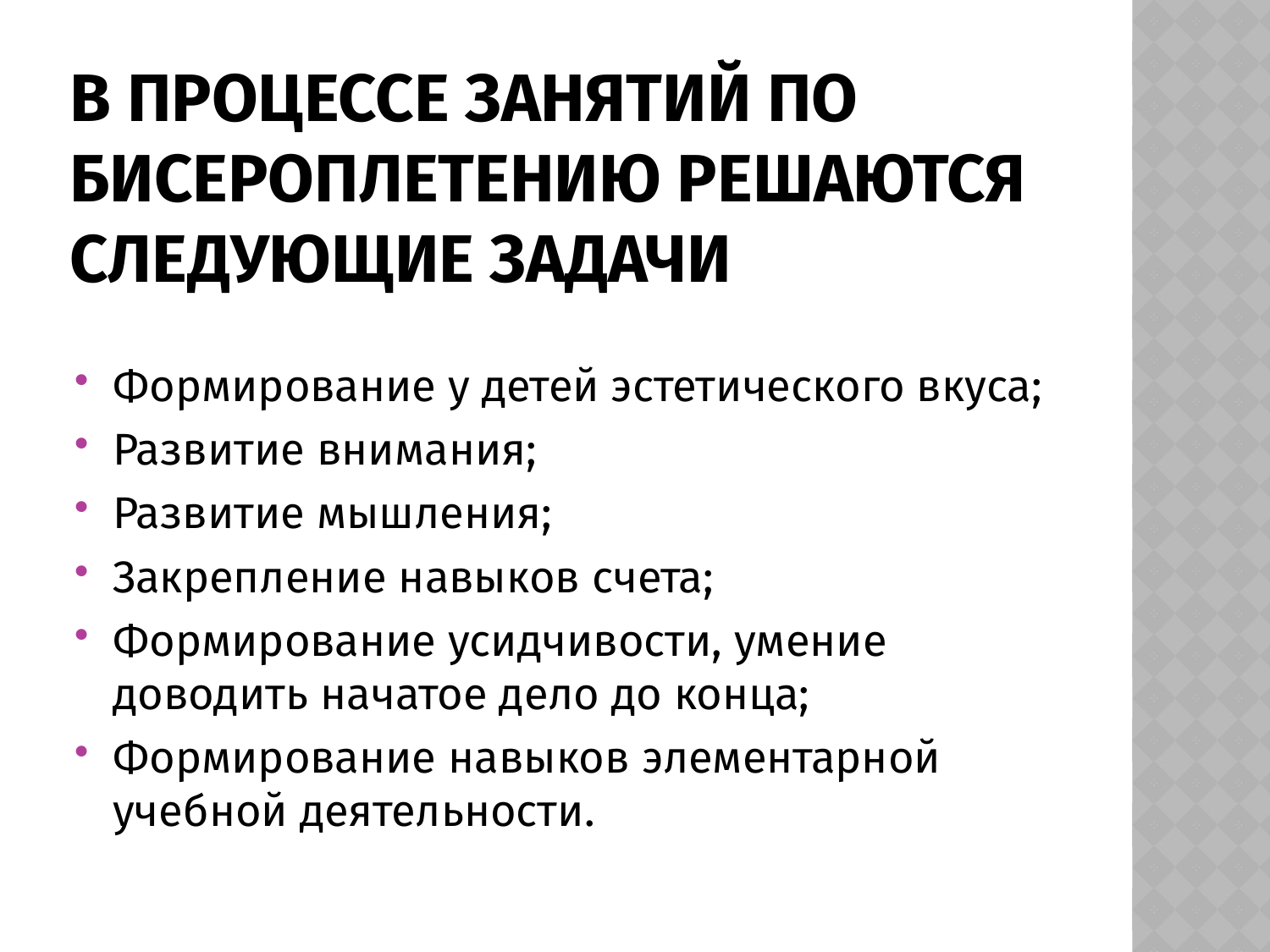

# В процессе занятий по бисероплетению решаются следующие задачи

Формирование у детей эстетического вкуса;
Развитие внимания;
Развитие мышления;
Закрепление навыков счета;
Формирование усидчивости, умение доводить начатое дело до конца;
Формирование навыков элементарной учебной деятельности.